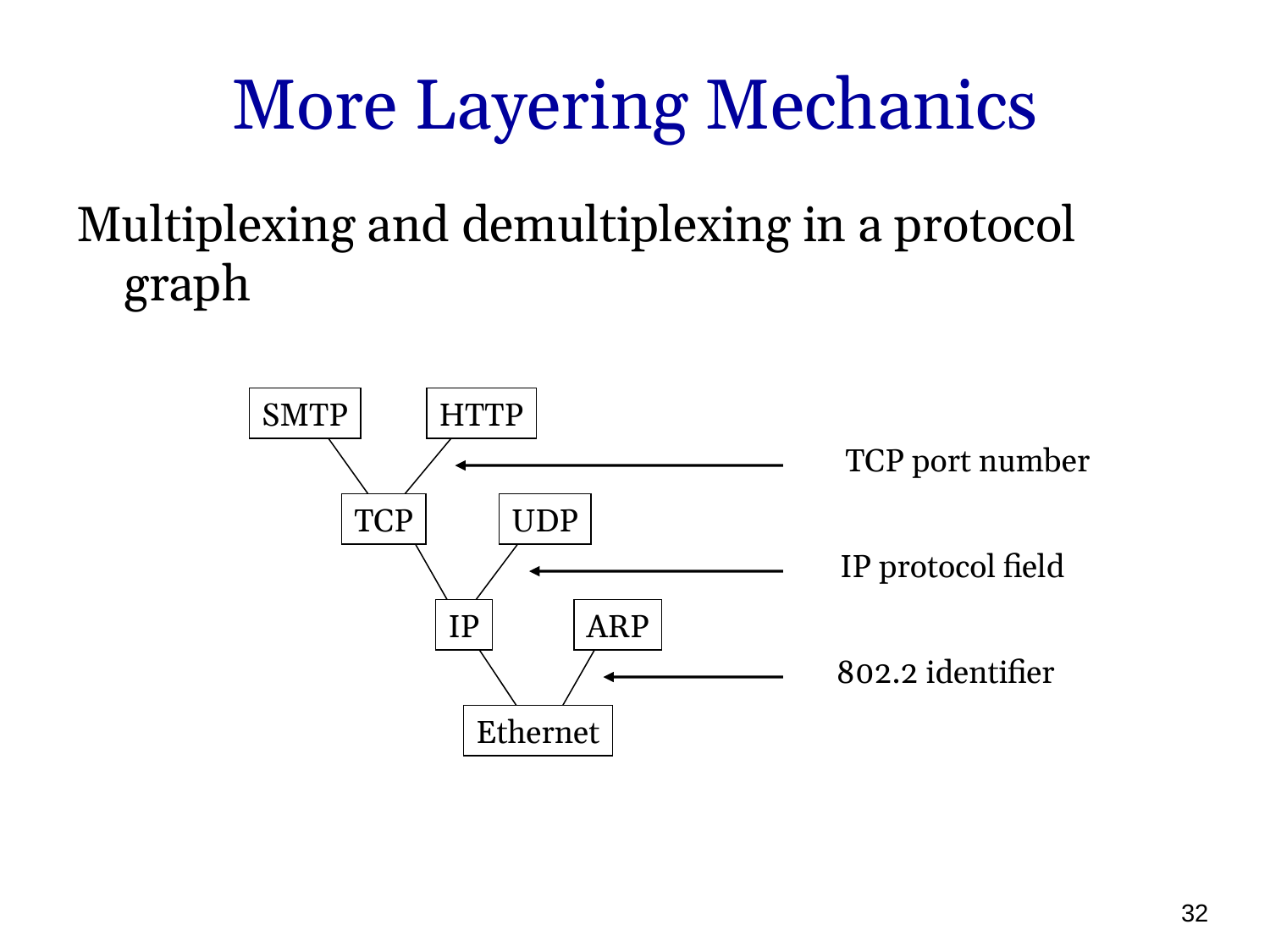

# More Layering Mechanics
Multiplexing and demultiplexing in a protocol graph
SMTP
HTTP

TCP port number

TCP
UDP

IP protocol field

IP
ARP

802.2 identifier

Ethernet
 32